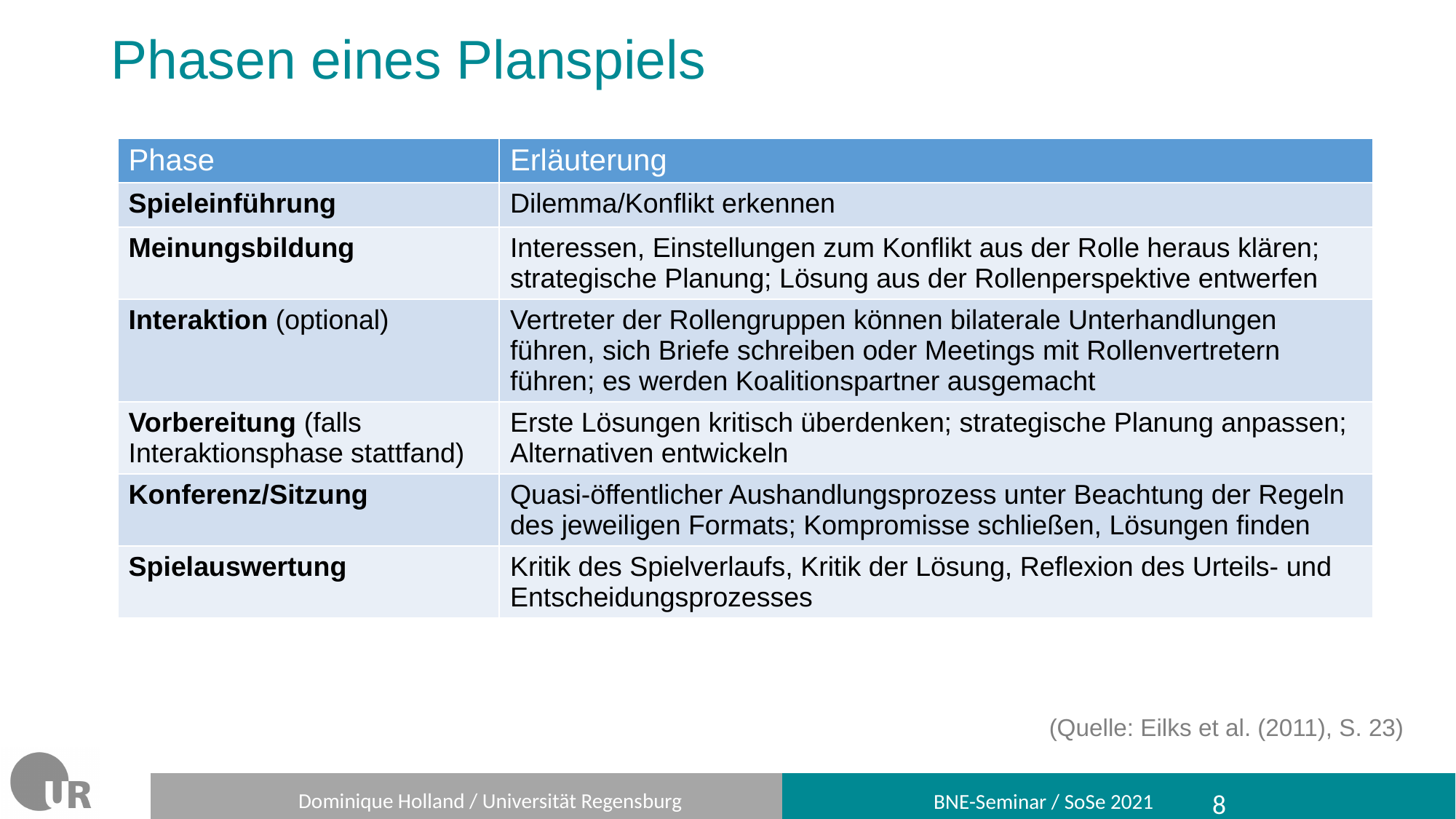

# Phasen eines Planspiels
| Phase | Erläuterung |
| --- | --- |
| Spieleinführung | Dilemma/Konflikt erkennen |
| Meinungsbildung | Interessen, Einstellungen zum Konflikt aus der Rolle heraus klären; strategische Planung; Lösung aus der Rollenperspektive entwerfen |
| Interaktion (optional) | Vertreter der Rollengruppen können bilaterale Unterhandlungen führen, sich Briefe schreiben oder Meetings mit Rollenvertretern führen; es werden Koalitionspartner ausgemacht |
| Vorbereitung (falls Interaktionsphase stattfand) | Erste Lösungen kritisch überdenken; strategische Planung anpassen; Alternativen entwickeln |
| Konferenz/Sitzung | Quasi-öffentlicher Aushandlungsprozess unter Beachtung der Regeln des jeweiligen Formats; Kompromisse schließen, Lösungen finden |
| Spielauswertung | Kritik des Spielverlaufs, Kritik der Lösung, Reflexion des Urteils- und Entscheidungsprozesses |
(Quelle: Eilks et al. (2011), S. 23)